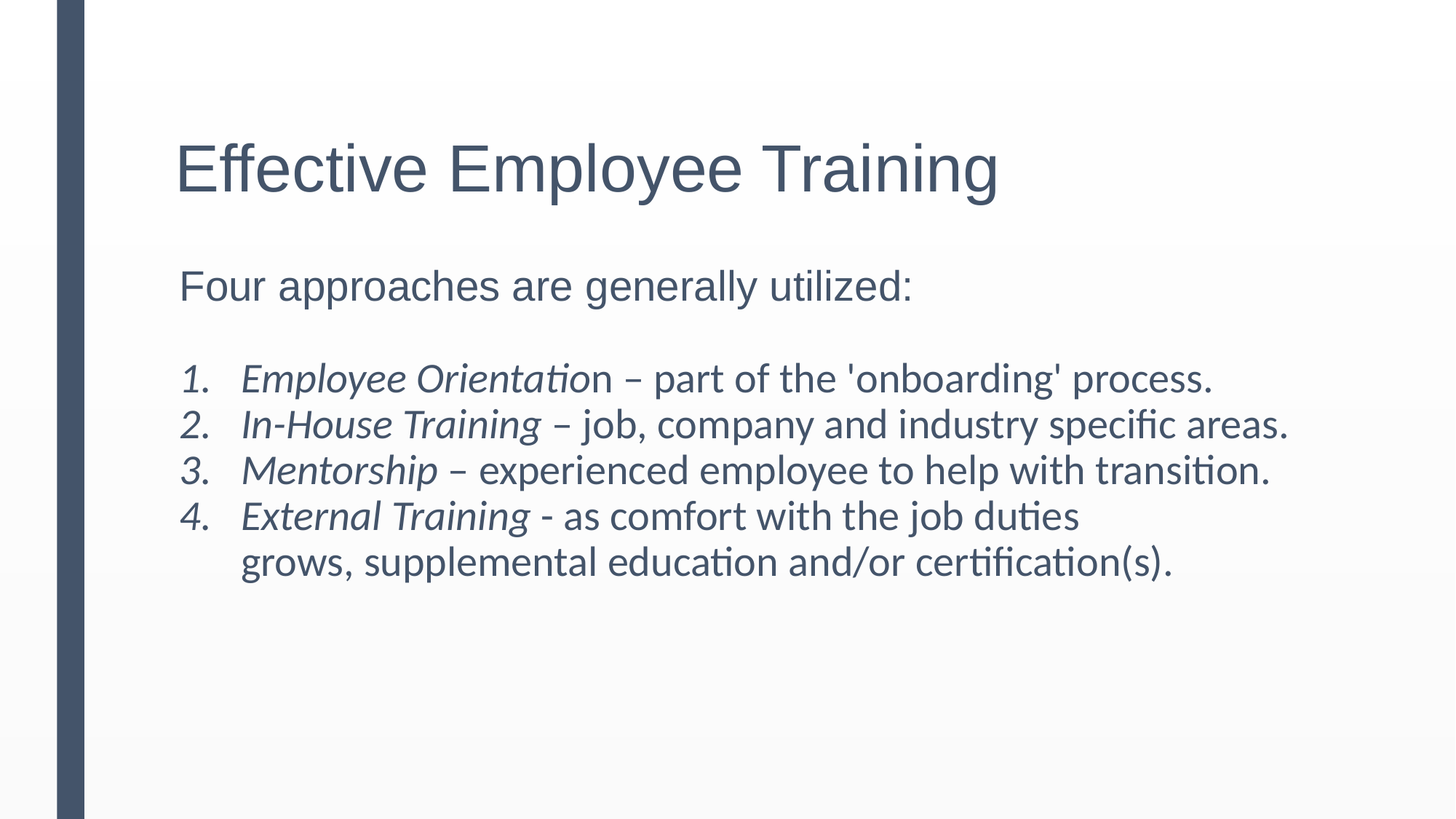

# Effective Employee Training
Four approaches are generally utilized:

Employee Orientation – part of the 'onboarding' process.
In-House Training – job, company and industry specific areas.
Mentorship – experienced employee to help with transition.
External Training - as comfort with the job duties grows, supplemental education and/or certification(s).